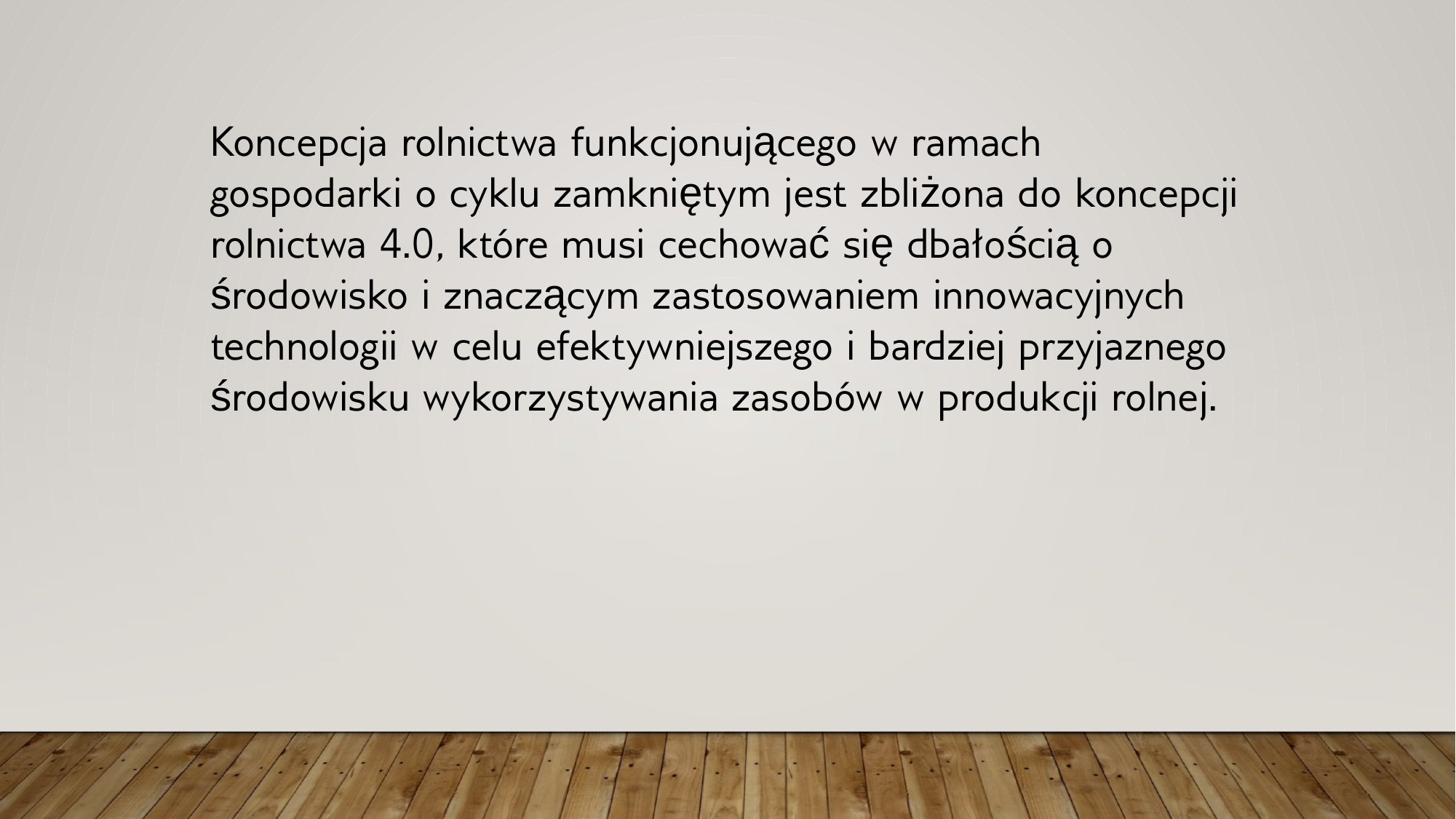

Koncepcja rolnictwa funkcjonującego w ramach gospodarki o cyklu zamkniętym jest zbliżona do koncepcji rolnictwa 4.0, które musi cechować się dbałością o środowisko i znaczącym zastosowaniem innowacyjnych technologii w celu efektywniejszego i bardziej przyjaznego środowisku wykorzystywania zasobów w produkcji rolnej.